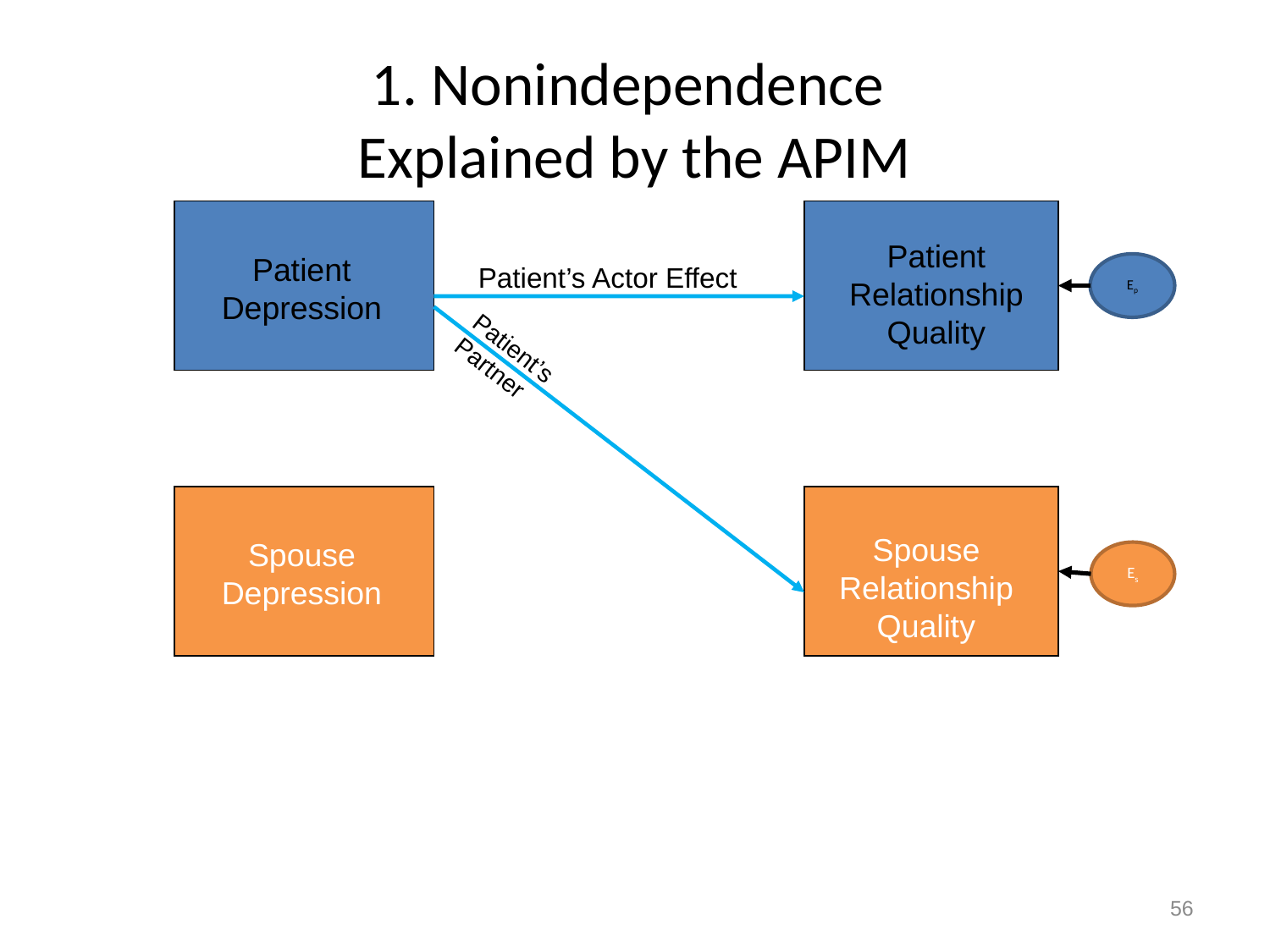

# 1. Nonindependence Explained by the APIM

Patient
Relationship
Quality
Patient Depression
Patient’s Actor Effect
Ep

Patient’s Partner

Spouse
Relationship
Quality

Spouse Depression
Es
56